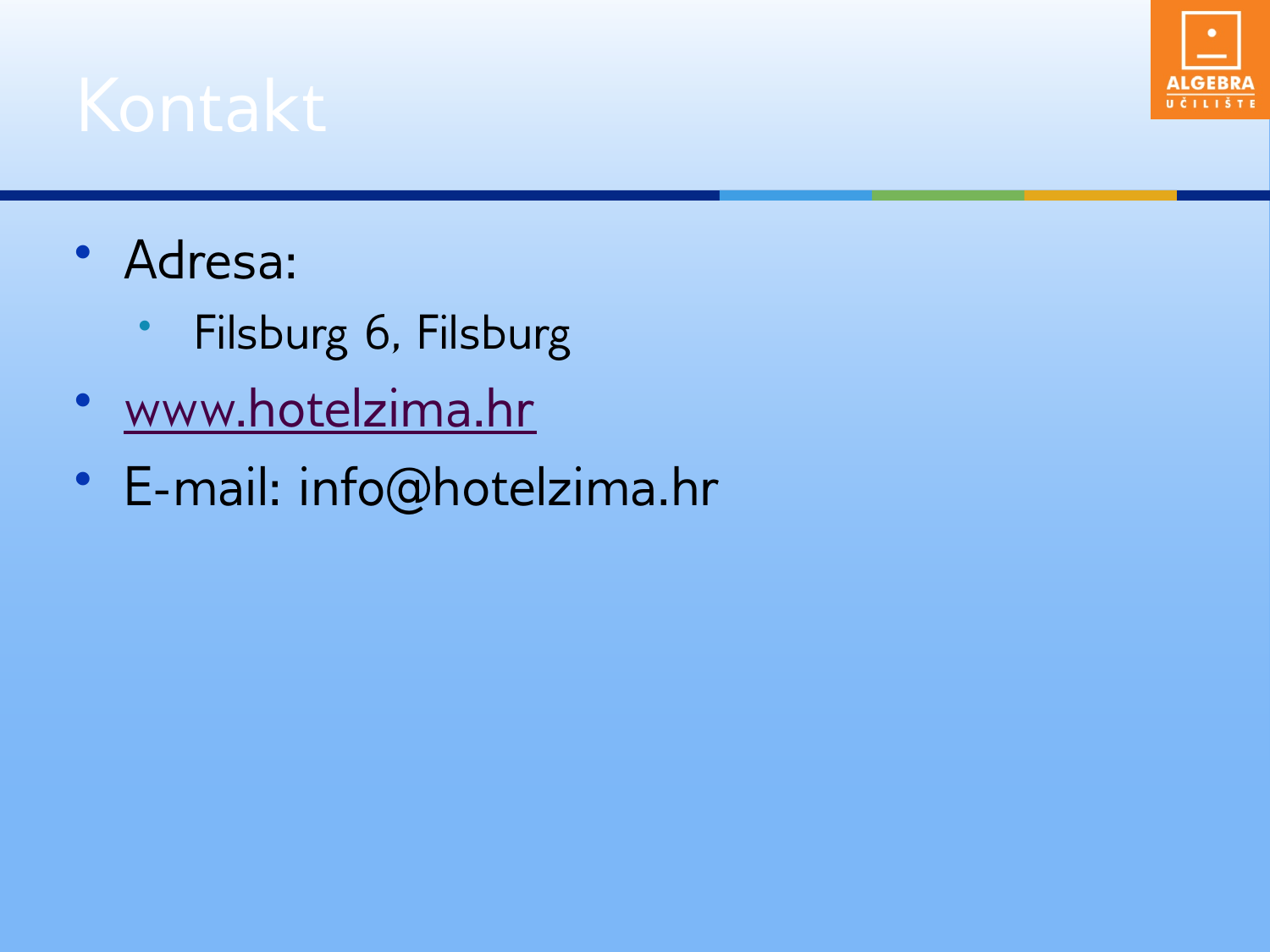

# Kontakt
Adresa:
 Filsburg 6, Filsburg
www.hotelzima.hr
E-mail: info@hotelzima.hr